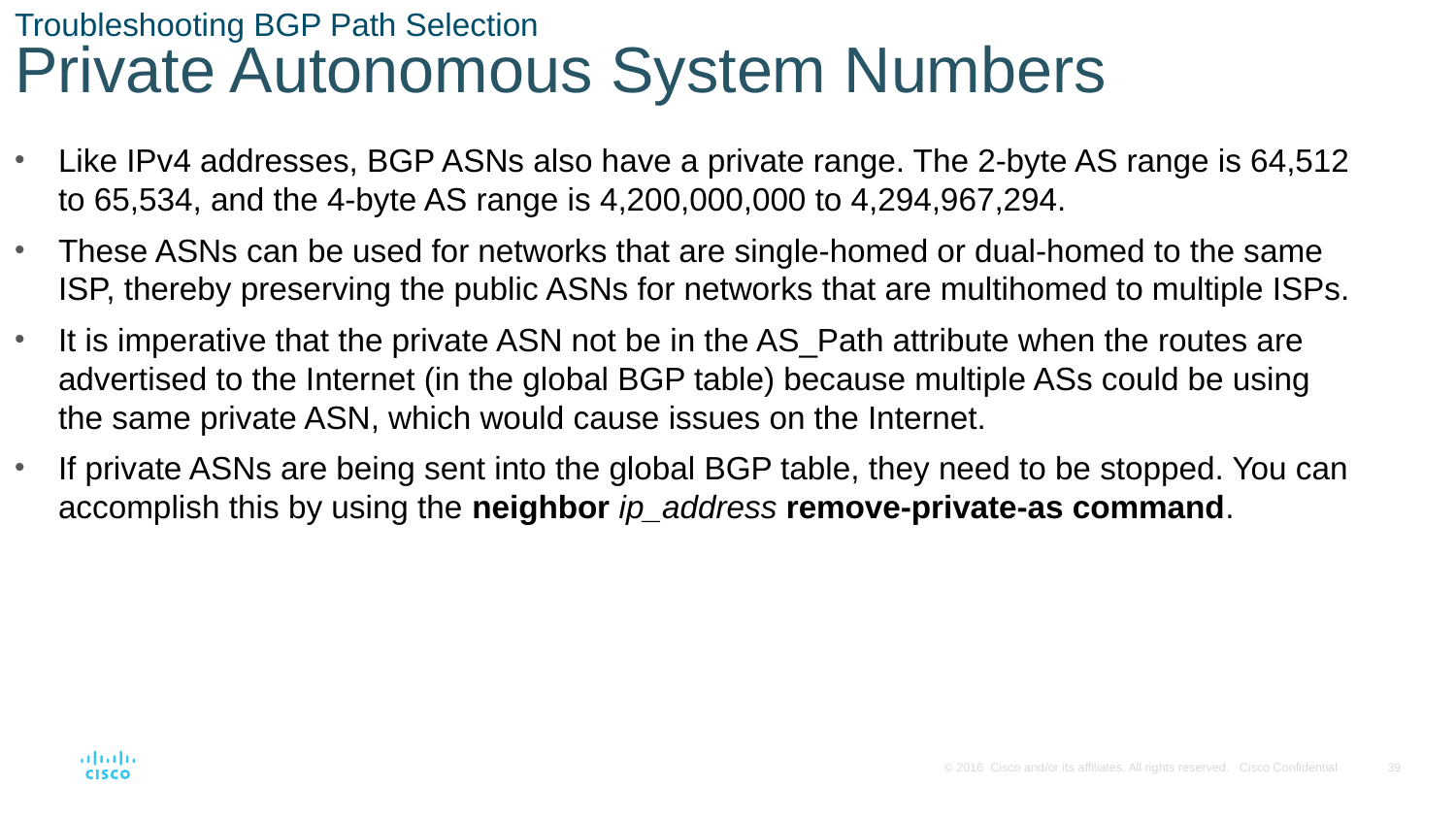

# Troubleshooting BGP Path Selection Private Autonomous System Numbers
Like IPv4 addresses, BGP ASNs also have a private range. The 2-byte AS range is 64,512 to 65,534, and the 4-byte AS range is 4,200,000,000 to 4,294,967,294.
These ASNs can be used for networks that are single-homed or dual-homed to the same ISP, thereby preserving the public ASNs for networks that are multihomed to multiple ISPs.
It is imperative that the private ASN not be in the AS_Path attribute when the routes are advertised to the Internet (in the global BGP table) because multiple ASs could be using the same private ASN, which would cause issues on the Internet.
If private ASNs are being sent into the global BGP table, they need to be stopped. You can accomplish this by using the neighbor ip_address remove-private-as command.